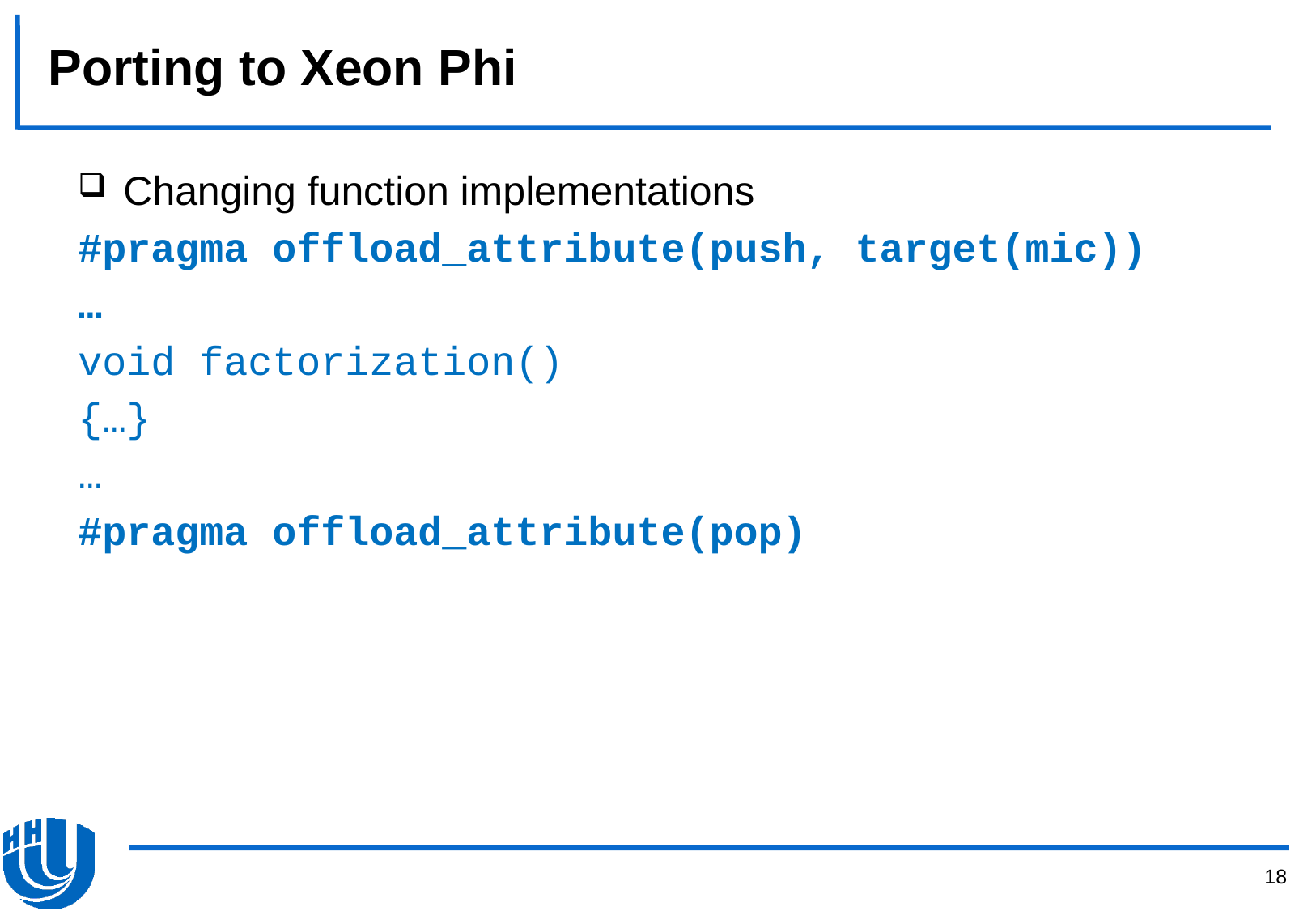

# Porting to Xeon Phi
Changing function implementations
#pragma offload_attribute(push, target(mic))
…
void factorization()
{…}
…
#pragma offload_attribute(pop)